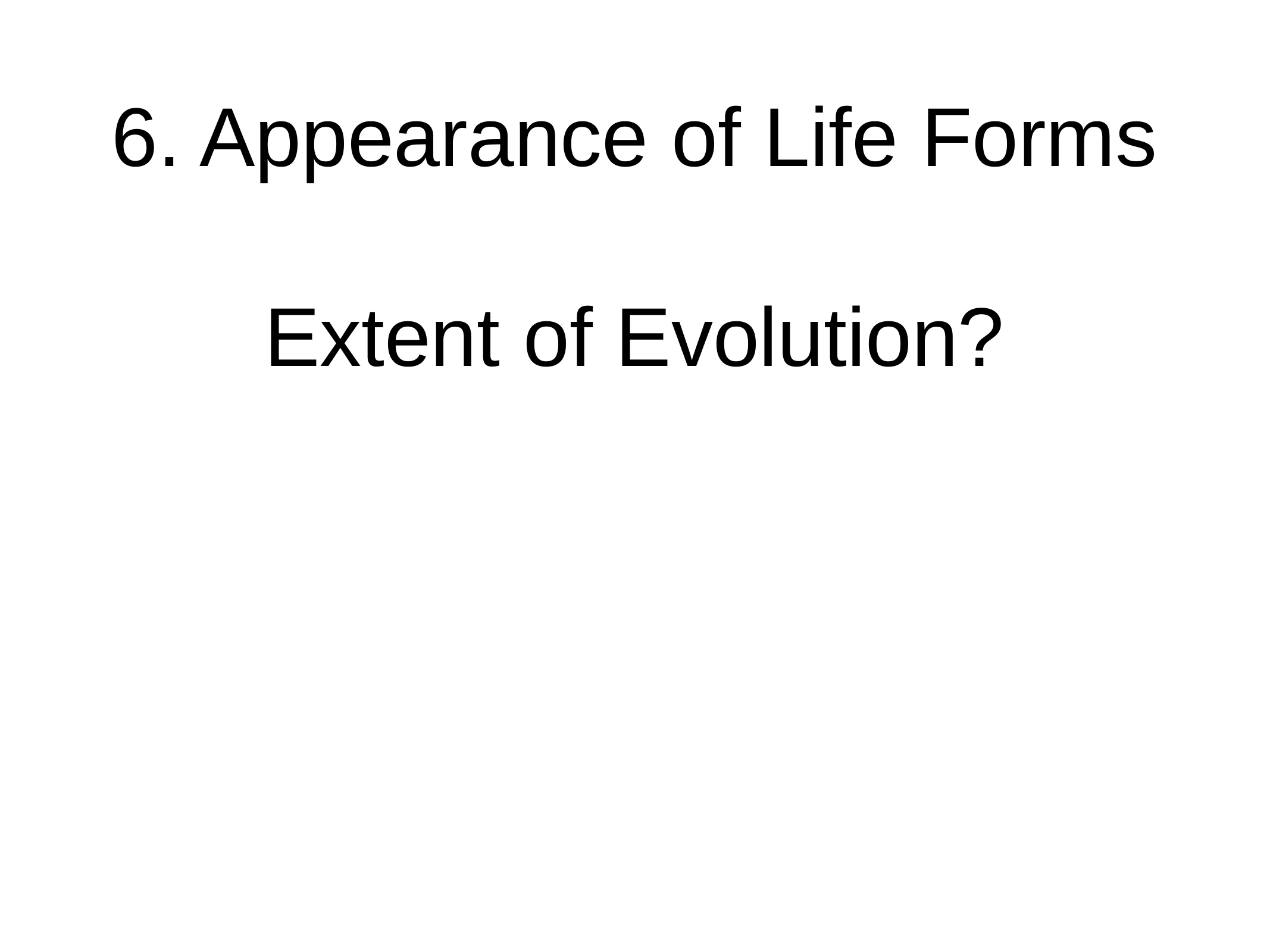

# 6. Appearance of Life Forms

Extent of Evolution?